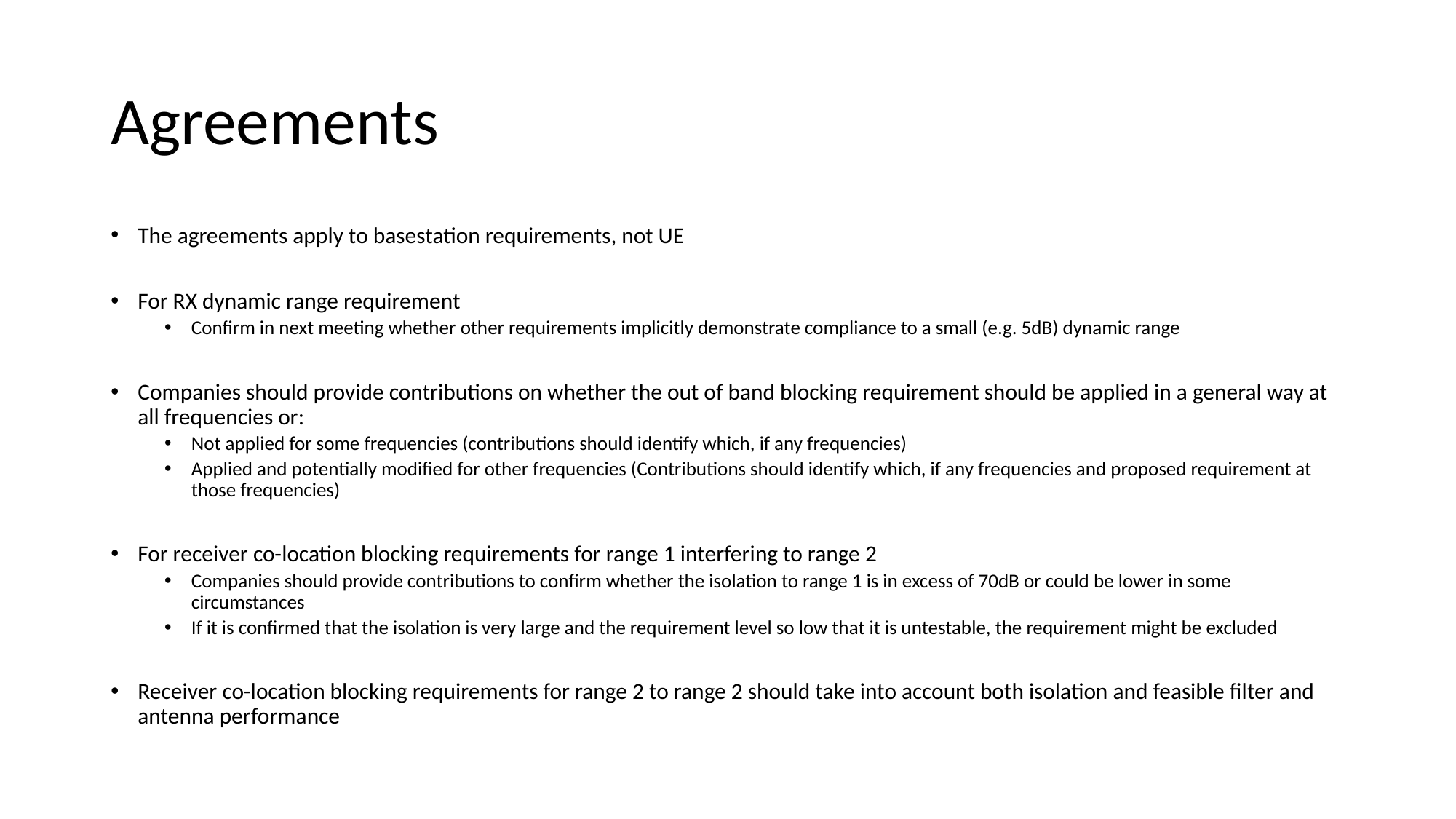

# Agreements
The agreements apply to basestation requirements, not UE

For RX dynamic range requirement
Confirm in next meeting whether other requirements implicitly demonstrate compliance to a small (e.g. 5dB) dynamic range

Companies should provide contributions on whether the out of band blocking requirement should be applied in a general way at all frequencies or:
Not applied for some frequencies (contributions should identify which, if any frequencies)
Applied and potentially modified for other frequencies (Contributions should identify which, if any frequencies and proposed requirement at those frequencies)

For receiver co-location blocking requirements for range 1 interfering to range 2
Companies should provide contributions to confirm whether the isolation to range 1 is in excess of 70dB or could be lower in some circumstances
If it is confirmed that the isolation is very large and the requirement level so low that it is untestable, the requirement might be excluded

Receiver co-location blocking requirements for range 2 to range 2 should take into account both isolation and feasible filter and antenna performance